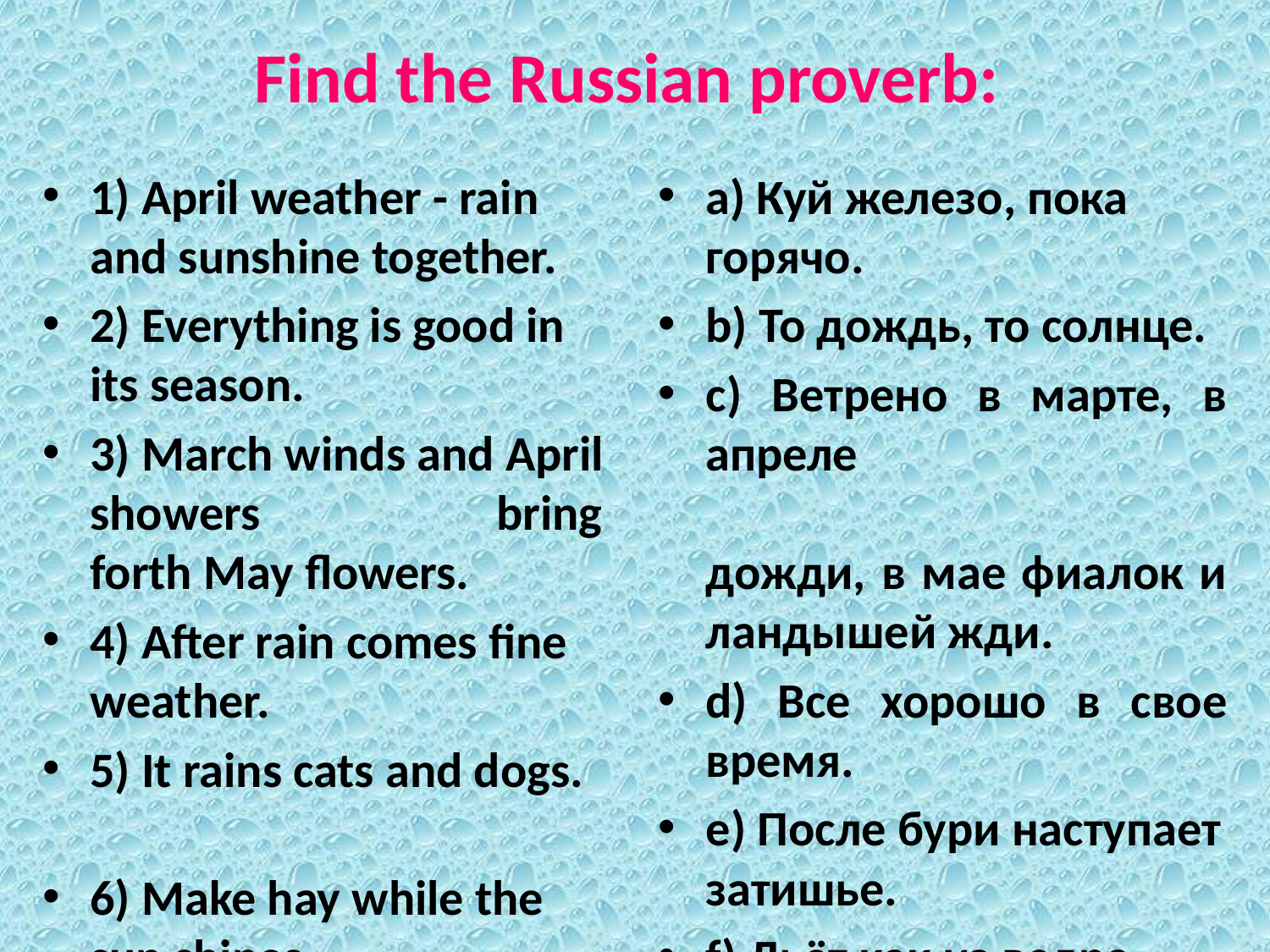

# Find the Russian proverb:
1) April weather - rain and sunshine together.
2) Everything is good in its season.
3) March winds and April showers                     bring forth May flowers.
4) After rain comes fine weather.
5) It rains cats and dogs.
6) Make hay while the sun shines.

a) Куй железо, пока горячо.
b) То дождь, то солнце.
с) Ветрено в марте, в апреле                                                                            дожди, в мае фиалок и ландышей жди.
d) Все хорошо в свое время.
е) После бури наступает затишье.
f) Льёт как из ведра.